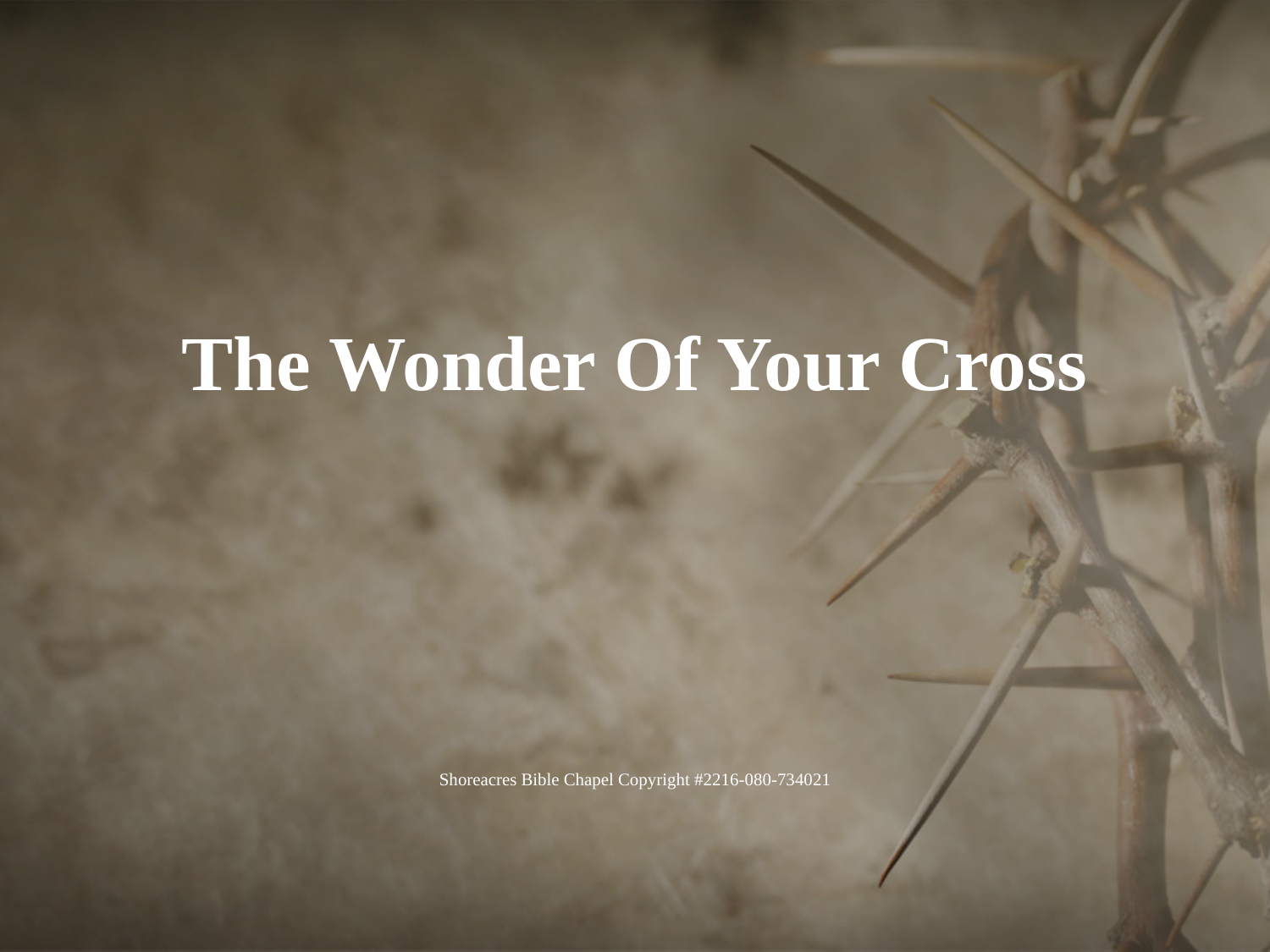

# The Wonder Of Your Cross

Shoreacres Bible Chapel Copyright #2216-080-734021